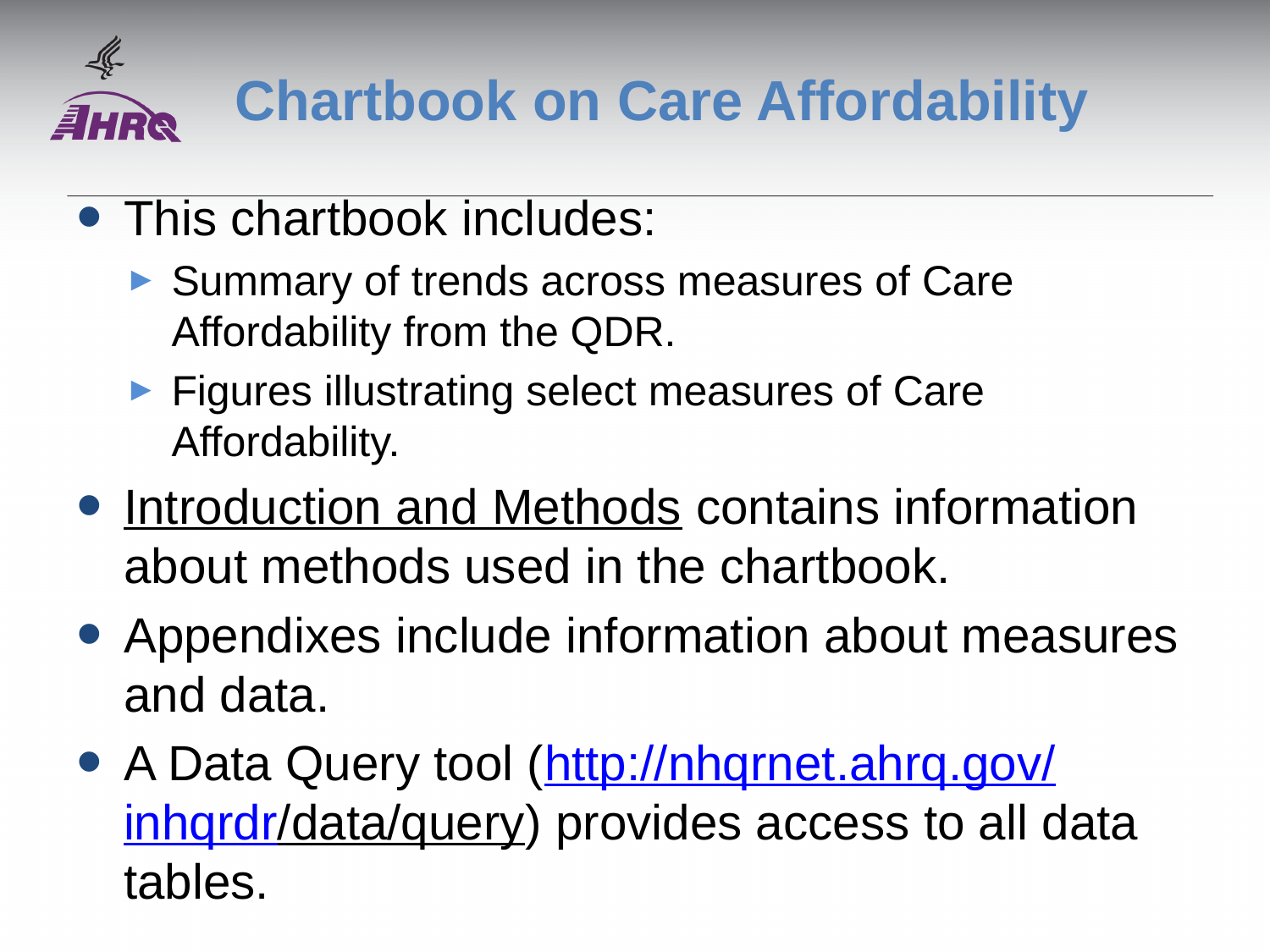

# Chartbook on Care Affordability
This chartbook includes:
Summary of trends across measures of Care Affordability from the QDR.
Figures illustrating select measures of Care Affordability.
Introduction and Methods contains information about methods used in the chartbook.
Appendixes include information about measures and data.
A Data Query tool (http://nhqrnet.ahrq.gov/
inhqrdr/data/query) provides access to all data tables.